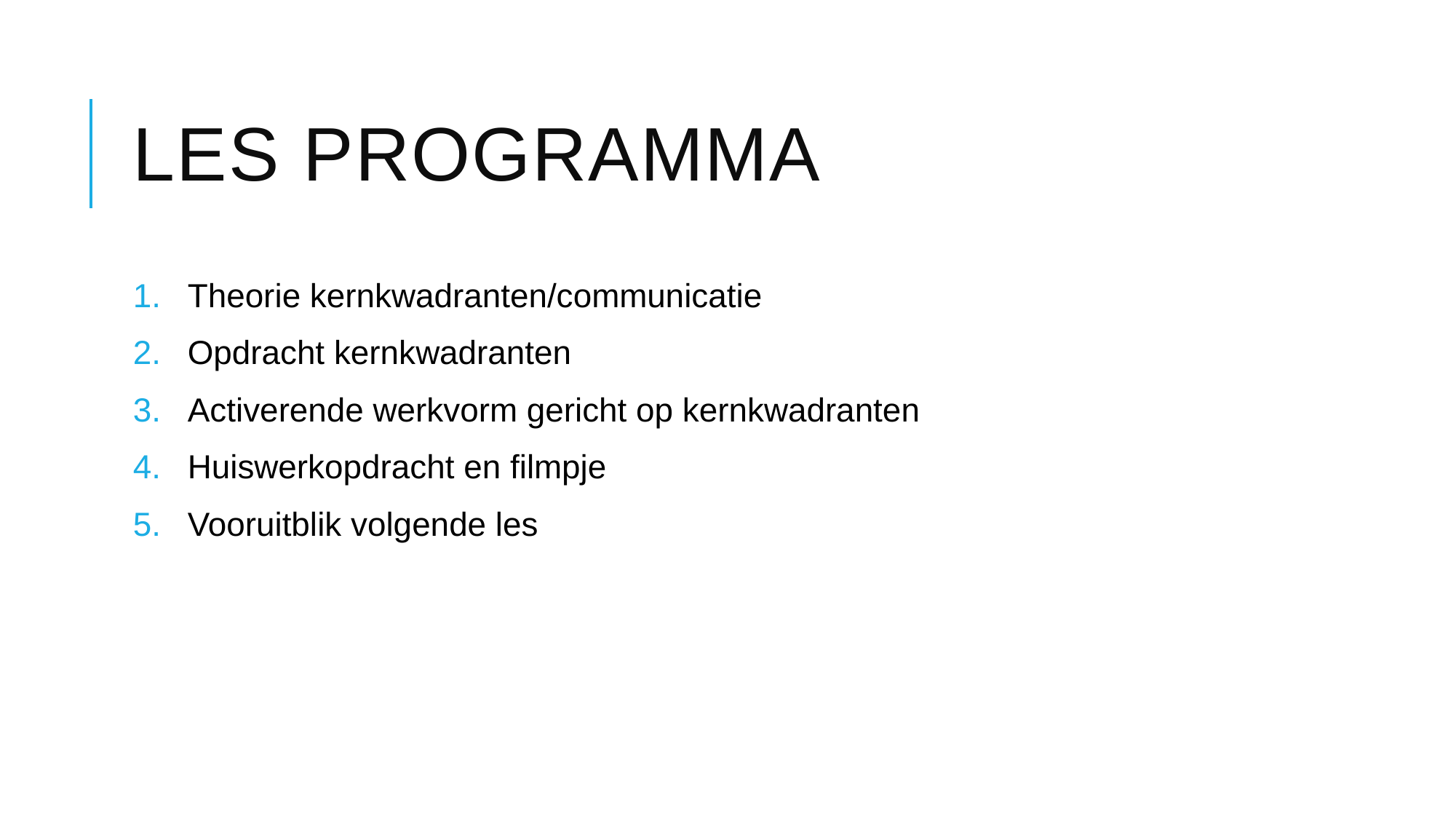

# Les programma
Theorie kernkwadranten/communicatie
Opdracht kernkwadranten
Activerende werkvorm gericht op kernkwadranten
Huiswerkopdracht en filmpje
Vooruitblik volgende les